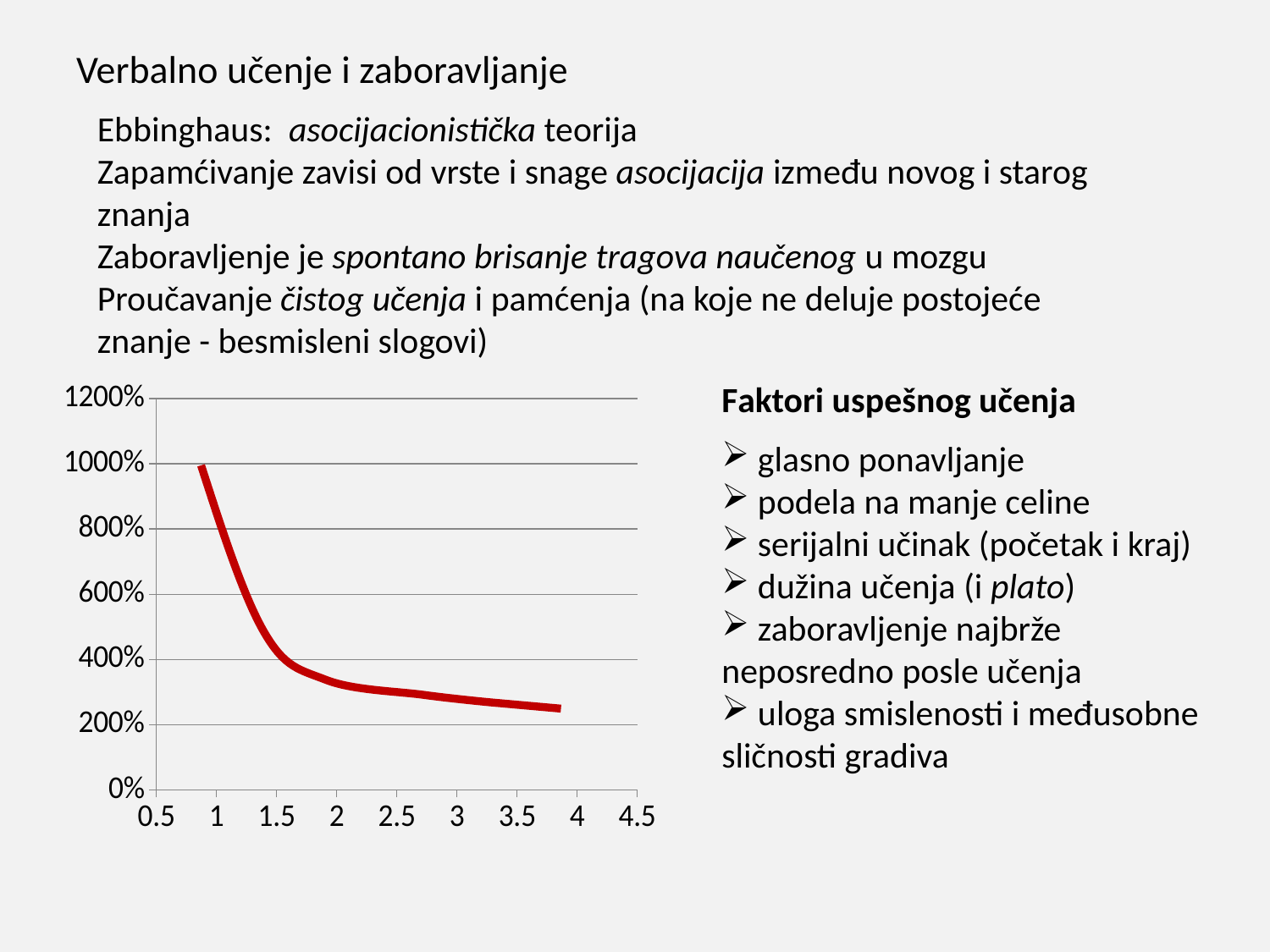

# Verbalno učenje i zaboravljanje

Ebbinghaus:  asocijacionistička teorija
Zapamćivanje zavisi od vrste i snage asocijacija između novog i starog znanja
Zaboravljenje je spontano brisanje tragova naučenog u mozgu
Proučavanje čistog učenja i pamćenja (na koje ne deluje postojeće znanje - besmisleni slogovi)
Faktori uspešnog učenja

 glasno ponavljanje
 podela na manje celine
 serijalni učinak (početak i kraj)
 dužina učenja (i plato)
 zaboravljenje najbrže neposredno posle učenja
 uloga smislenosti i međusobne sličnosti gradiva

### Chart

| Category | Column1 |
|---|---|